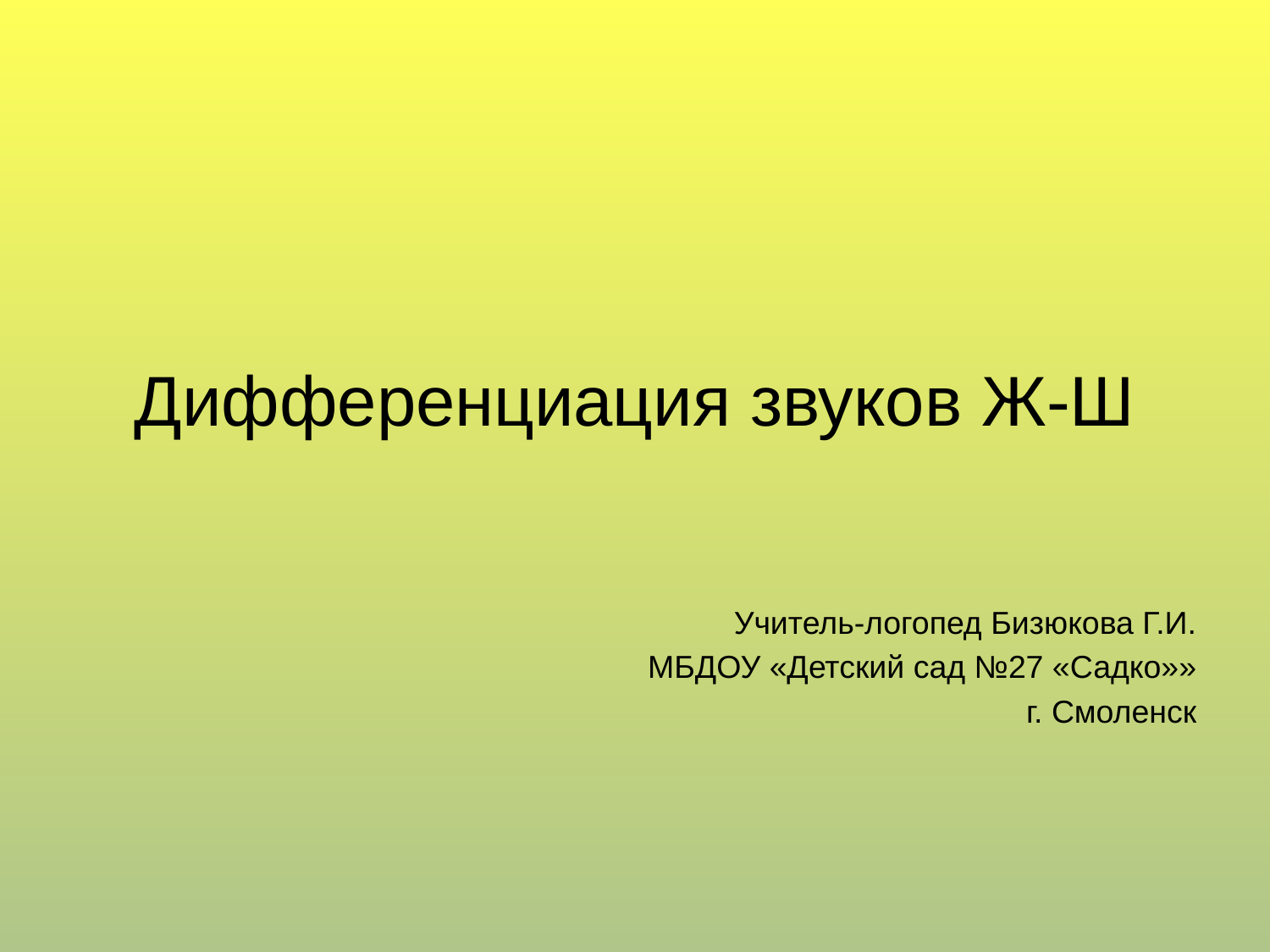

# Дифференциация звуков Ж-Ш
Учитель-логопед Бизюкова Г.И.
МБДОУ «Детский сад №27 «Садко»»
г. Смоленск